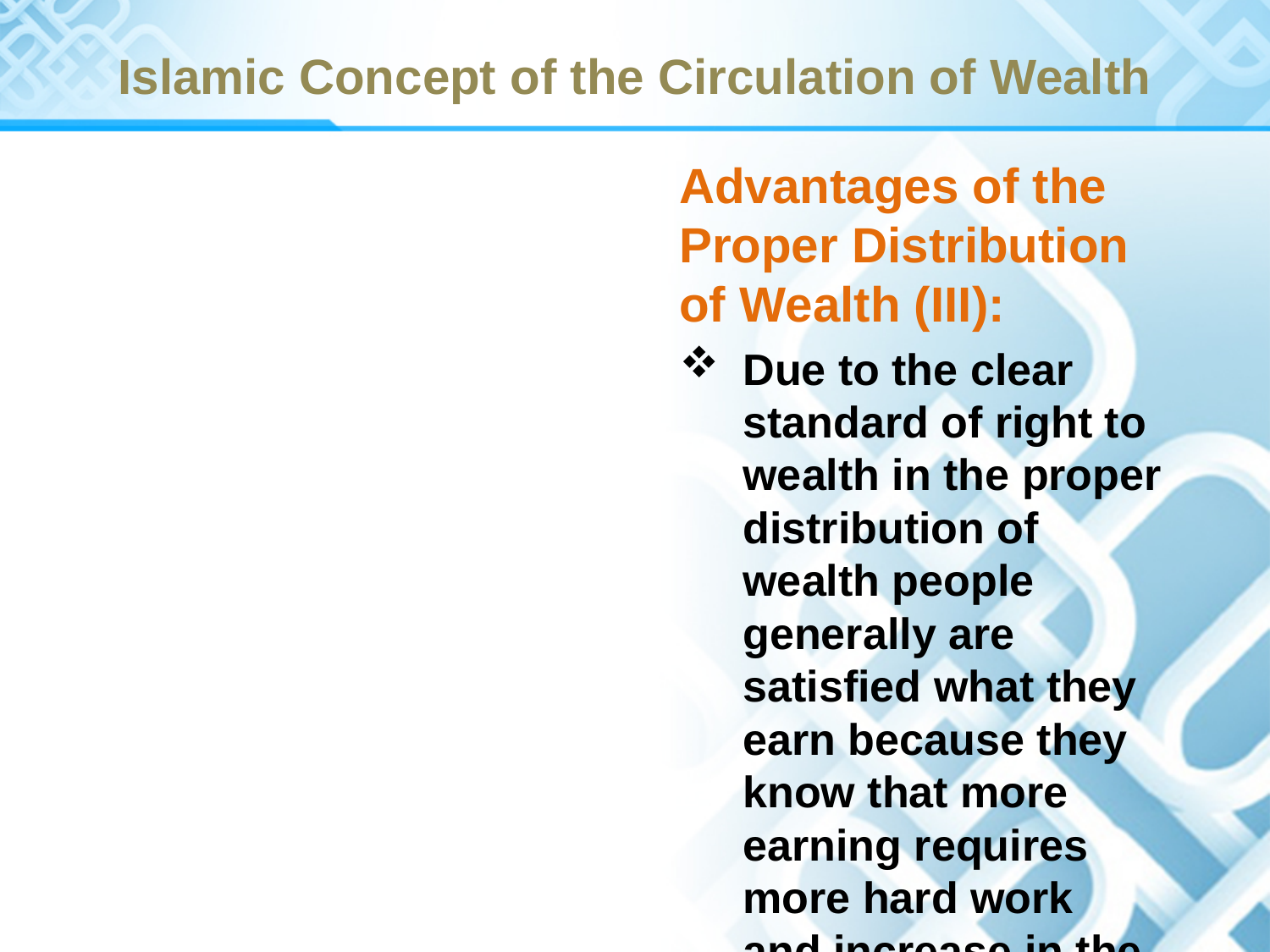

# Islamic Concept of the Circulation of Wealth
Advantages of the Proper Distribution of Wealth (III):
Due to the clear standard of right to wealth in the proper distribution of wealth people generally are satisfied what they earn because they know that more earning requires more hard work and increase in the skills.